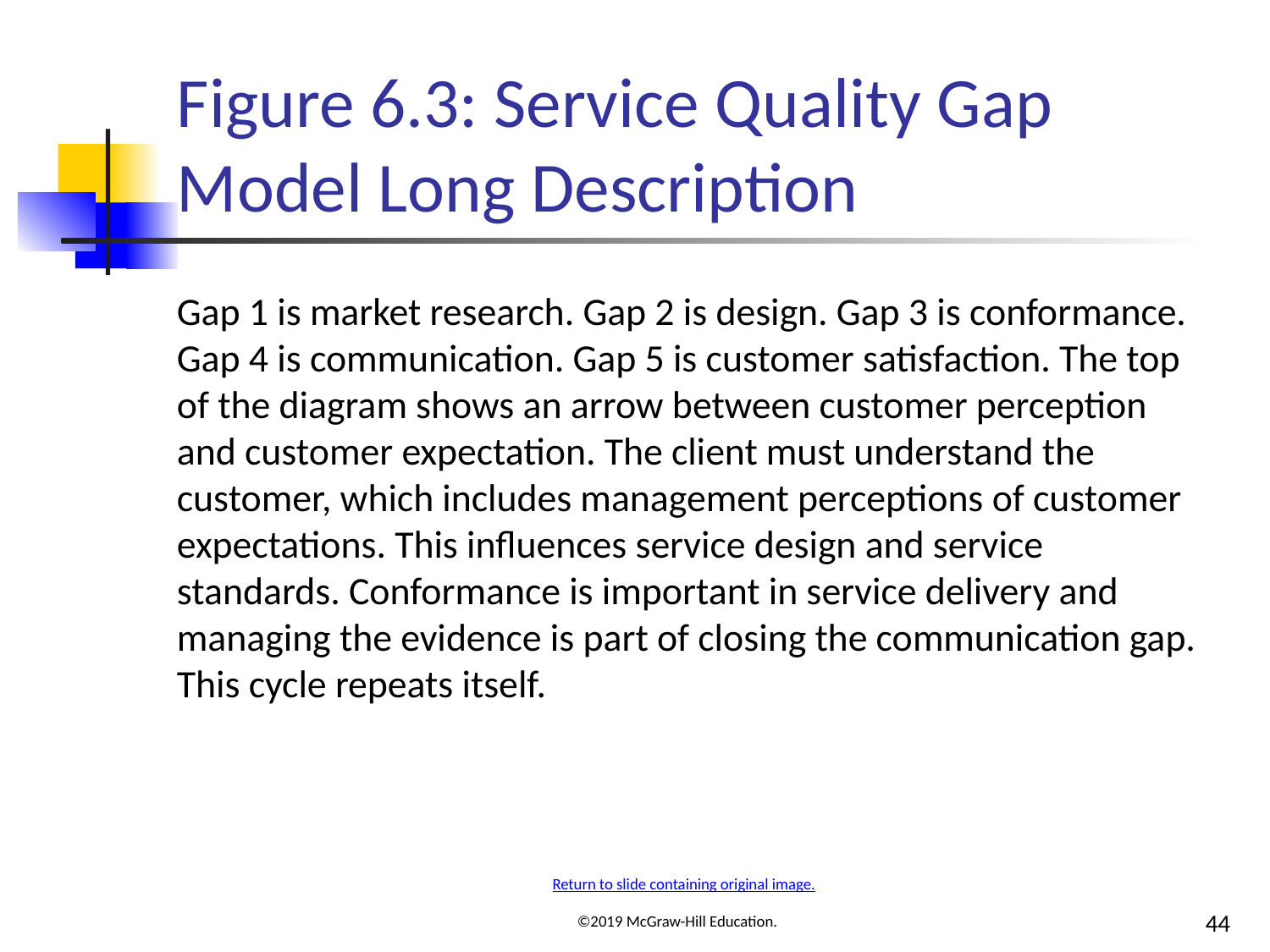

# Figure 6.3: Service Quality Gap Model Long Description
Gap 1 is market research. Gap 2 is design. Gap 3 is conformance. Gap 4 is communication. Gap 5 is customer satisfaction. The top of the diagram shows an arrow between customer perception and customer expectation. The client must understand the customer, which includes management perceptions of customer expectations. This influences service design and service standards. Conformance is important in service delivery and managing the evidence is part of closing the communication gap. This cycle repeats itself.
Return to slide containing original image.